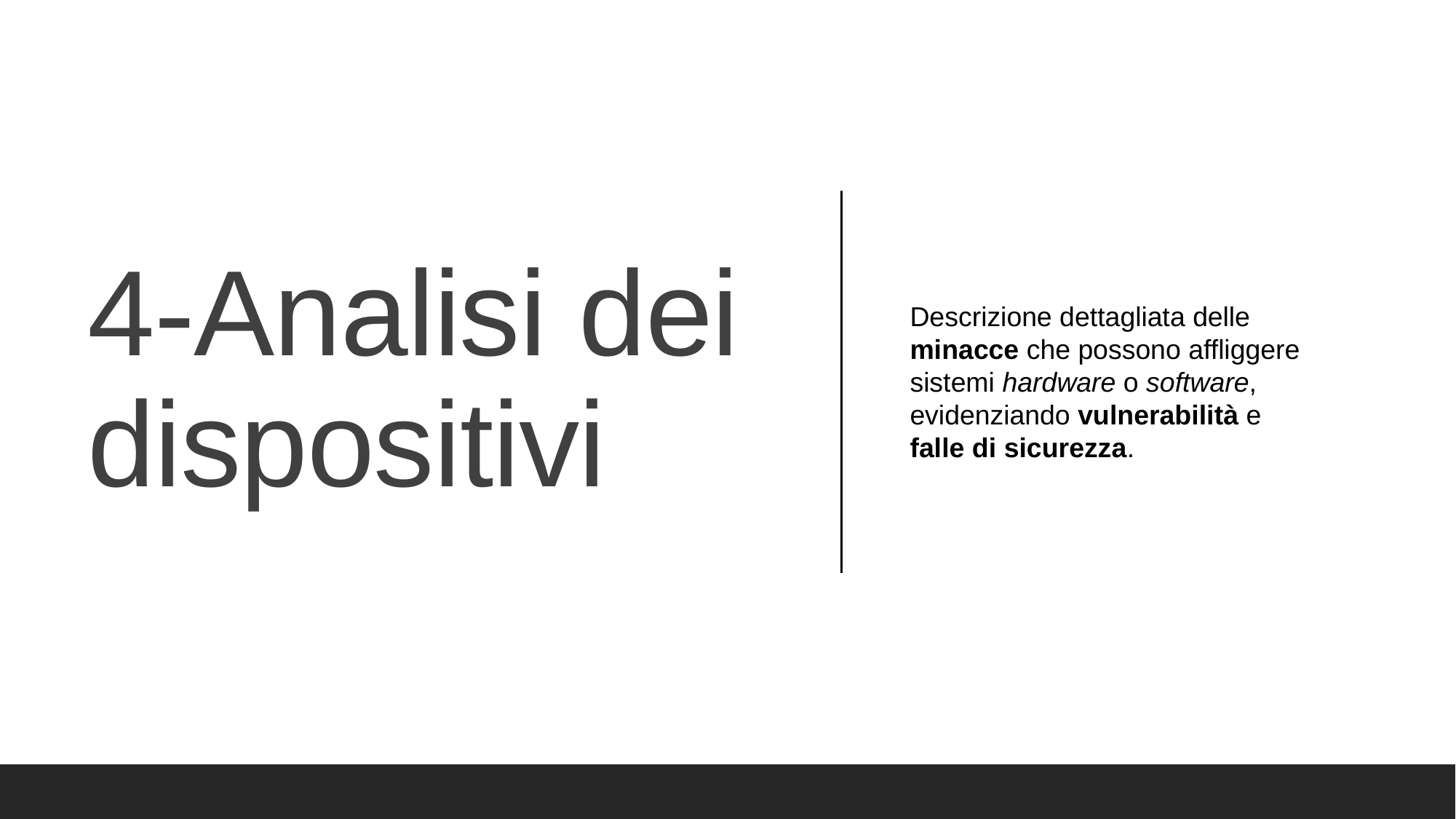

# 4-Analisi dei dispositivi
Descrizione dettagliata delle minacce che possono affliggere sistemi hardware o software, evidenziando vulnerabilità e falle di sicurezza.